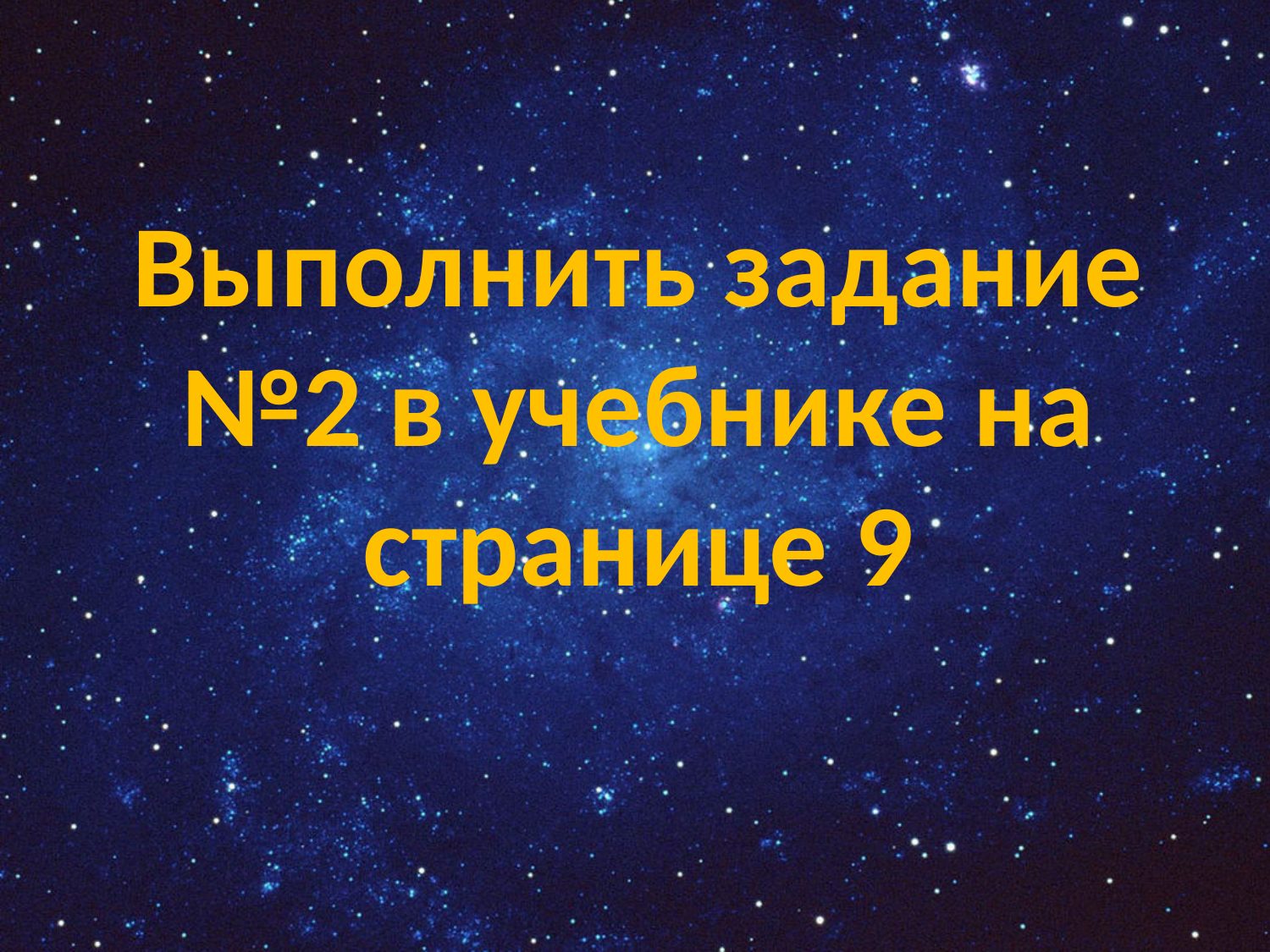

# Выполнить задание №2 в учебнике на странице 9